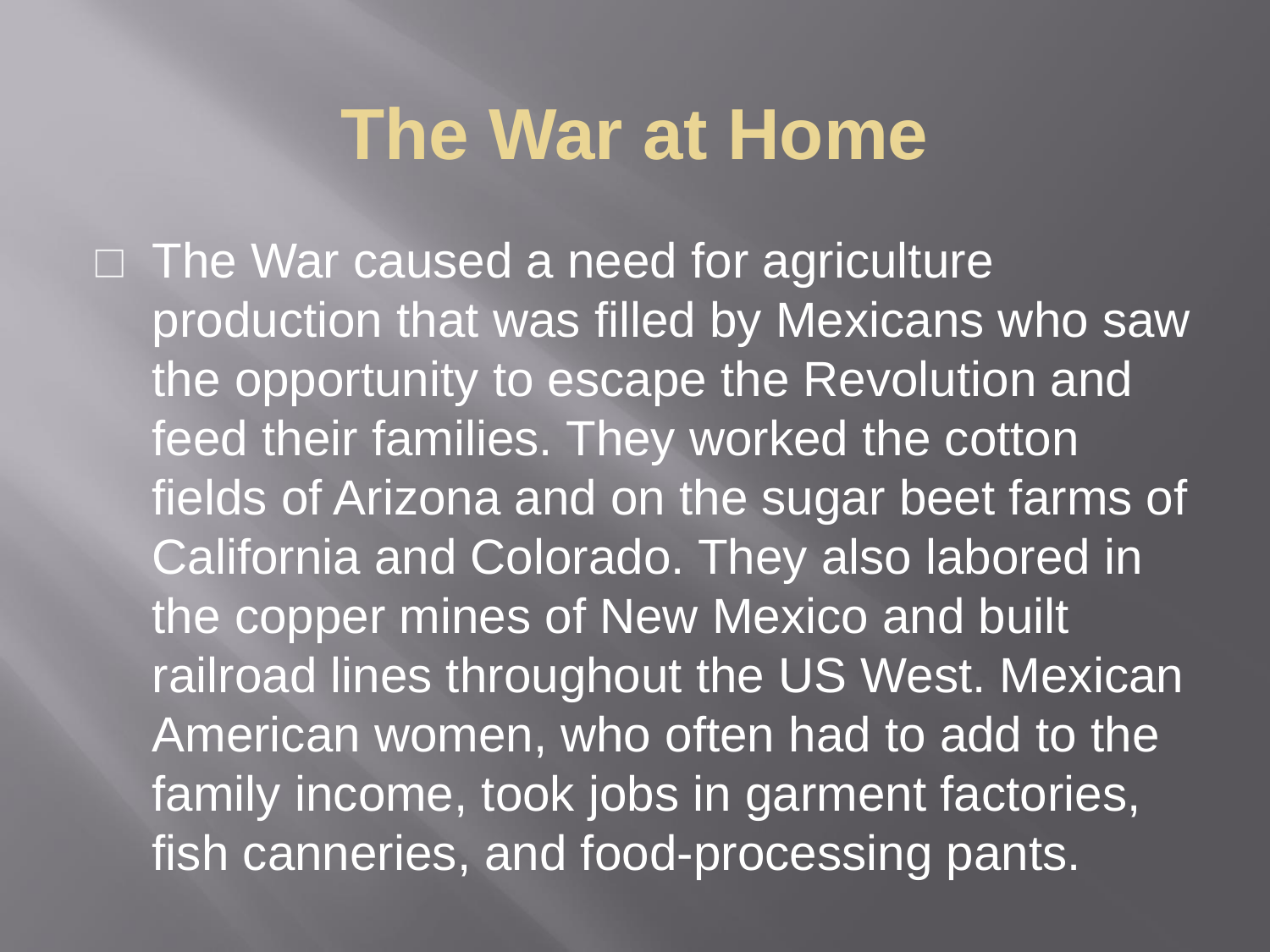

# The War at Home
The War caused a need for agriculture production that was filled by Mexicans who saw the opportunity to escape the Revolution and feed their families. They worked the cotton fields of Arizona and on the sugar beet farms of California and Colorado. They also labored in the copper mines of New Mexico and built railroad lines throughout the US West. Mexican American women, who often had to add to the family income, took jobs in garment factories, fish canneries, and food-processing pants.